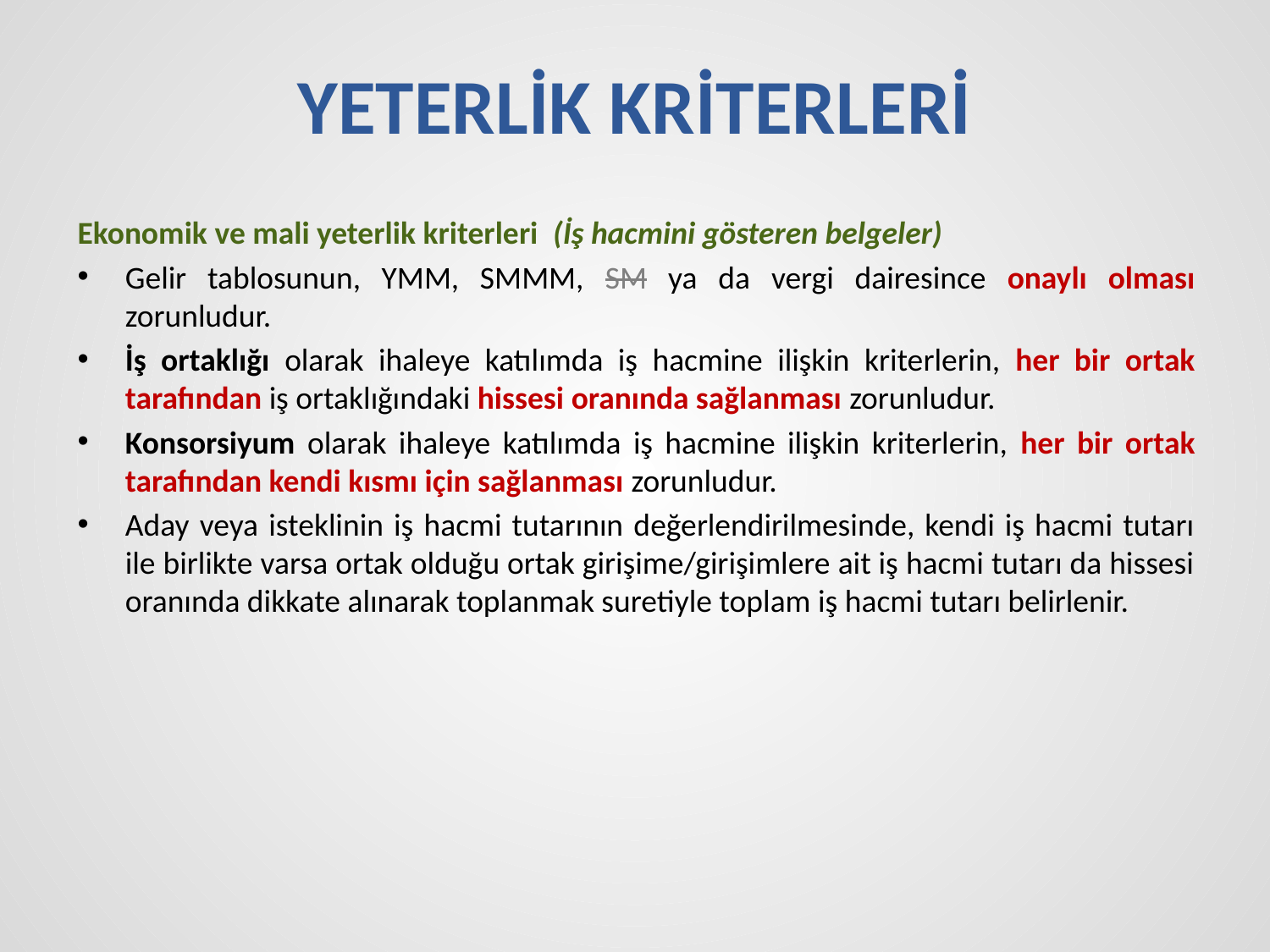

# YETERLİK KRİTERLERİ
Ekonomik ve mali yeterlik kriterleri  (İş hacmini gösteren belgeler)
Gelir tablosunun, YMM, SMMM, SM ya da vergi dairesince onaylı olması zorunludur.
İş ortaklığı olarak ihaleye katılımda iş hacmine ilişkin kriterlerin, her bir ortak tarafından iş ortaklığındaki hissesi oranında sağlanması zorunludur.
Konsorsiyum olarak ihaleye katılımda iş hacmine ilişkin kriterlerin, her bir ortak tarafından kendi kısmı için sağlanması zorunludur.
Aday veya isteklinin iş hacmi tutarının değerlendirilmesinde, kendi iş hacmi tutarı ile birlikte varsa ortak olduğu ortak girişime/girişimlere ait iş hacmi tutarı da hissesi oranında dikkate alınarak toplanmak suretiyle toplam iş hacmi tutarı belirlenir.